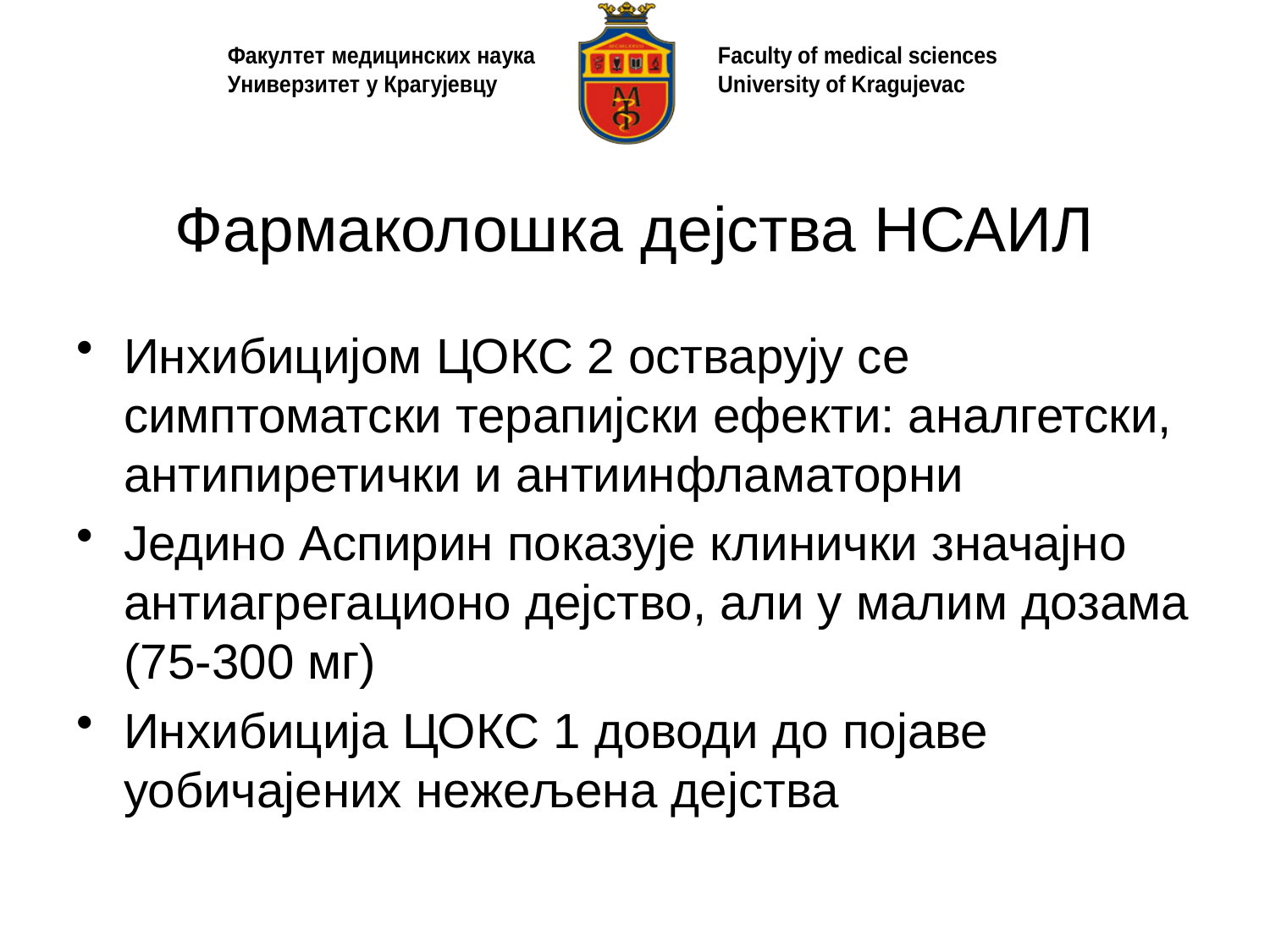

# Фармаколошка дејства НСАИЛ
Инхибицијом ЦОКС 2 остварују се симптоматски терапијски ефекти: аналгетски, антипиретички и антиинфламаторни
Једино Аспирин показује клинички значајно антиагрегационо дејство, али у малим дозама (75-300 мг)
Инхибиција ЦОКС 1 доводи до појаве уобичајених нежељена дејства